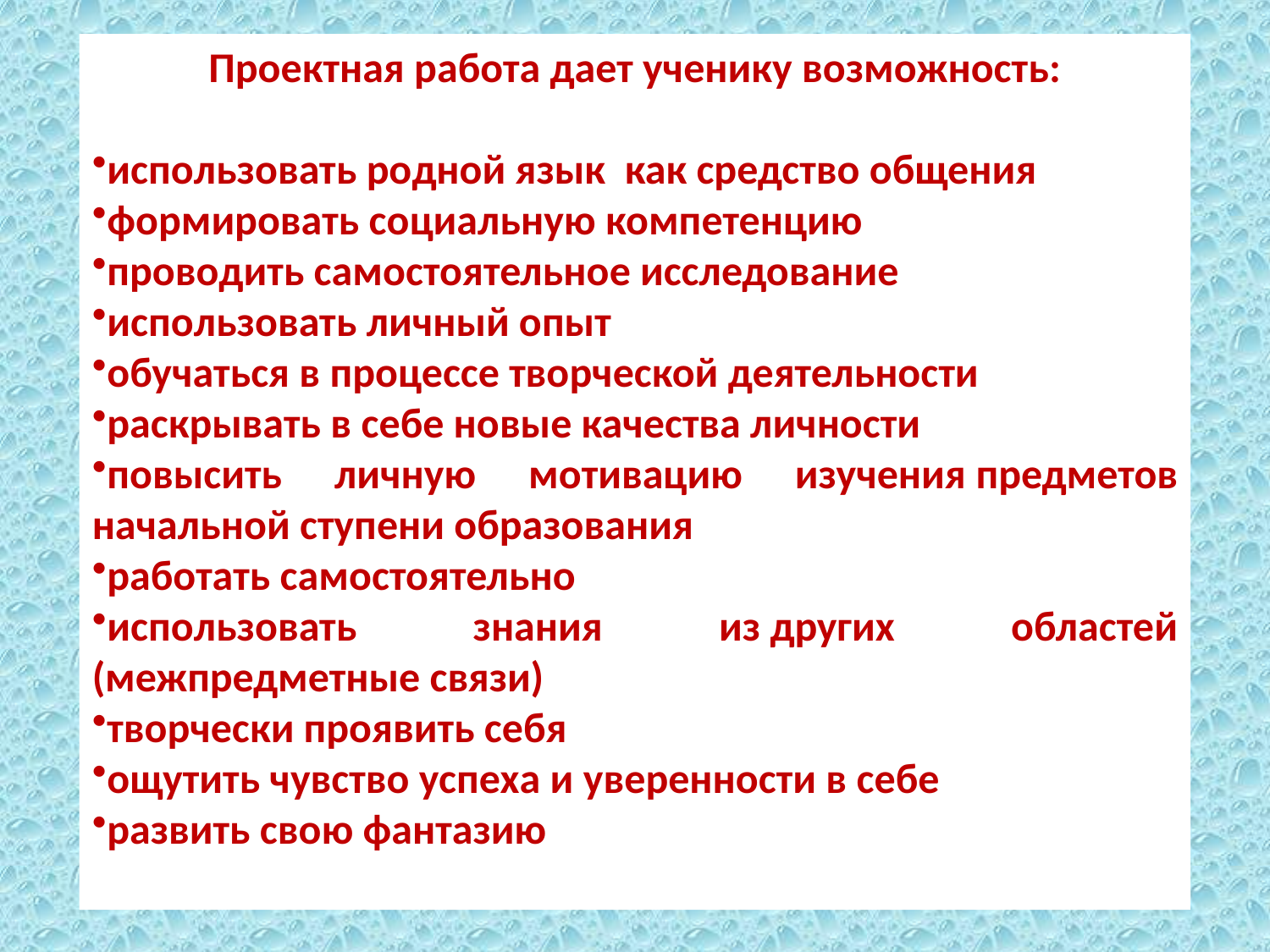

Проектная работа дает ученику возможность:

использовать родной язык  как средство общения
формировать социальную компетенцию
проводить самостоятельное исследование
использовать личный опыт
обучаться в процессе творческой деятельности
раскрывать в себе новые качества личности
повысить личную мотивацию изучения предметов начальной ступени образования
работать самостоятельно
использовать знания из других областей (межпредметные связи)
творчески проявить себя
ощутить чувство успеха и уверенности в себе
развить свою фантазию